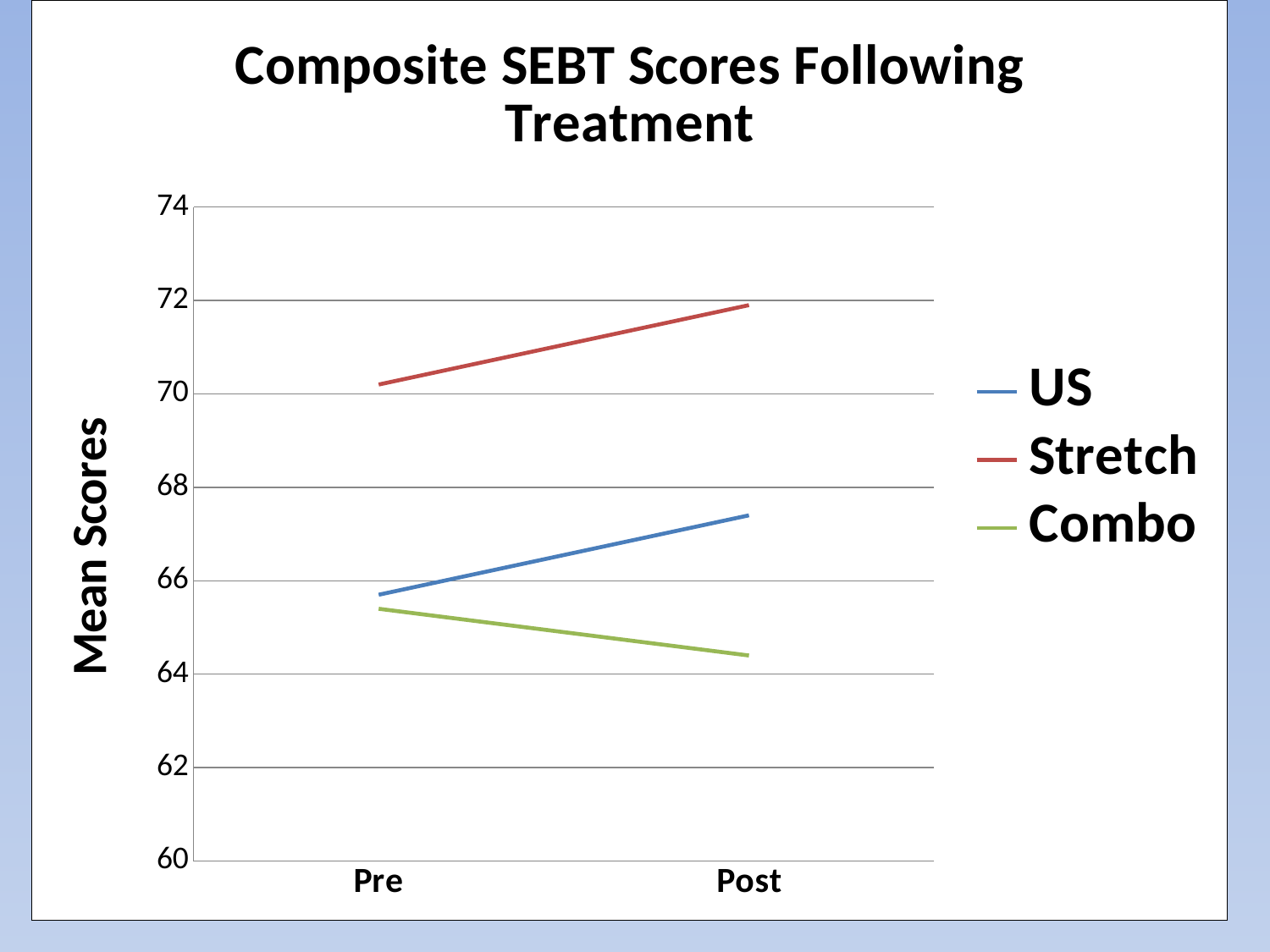

### Chart: Composite SEBT Scores Following Treatment

| Category | US | Stretch | Combo |
|---|---|---|---|
| Pre | 65.7 | 70.2 | 65.4 |
| Post | 67.4 | 71.9 | 64.4 |